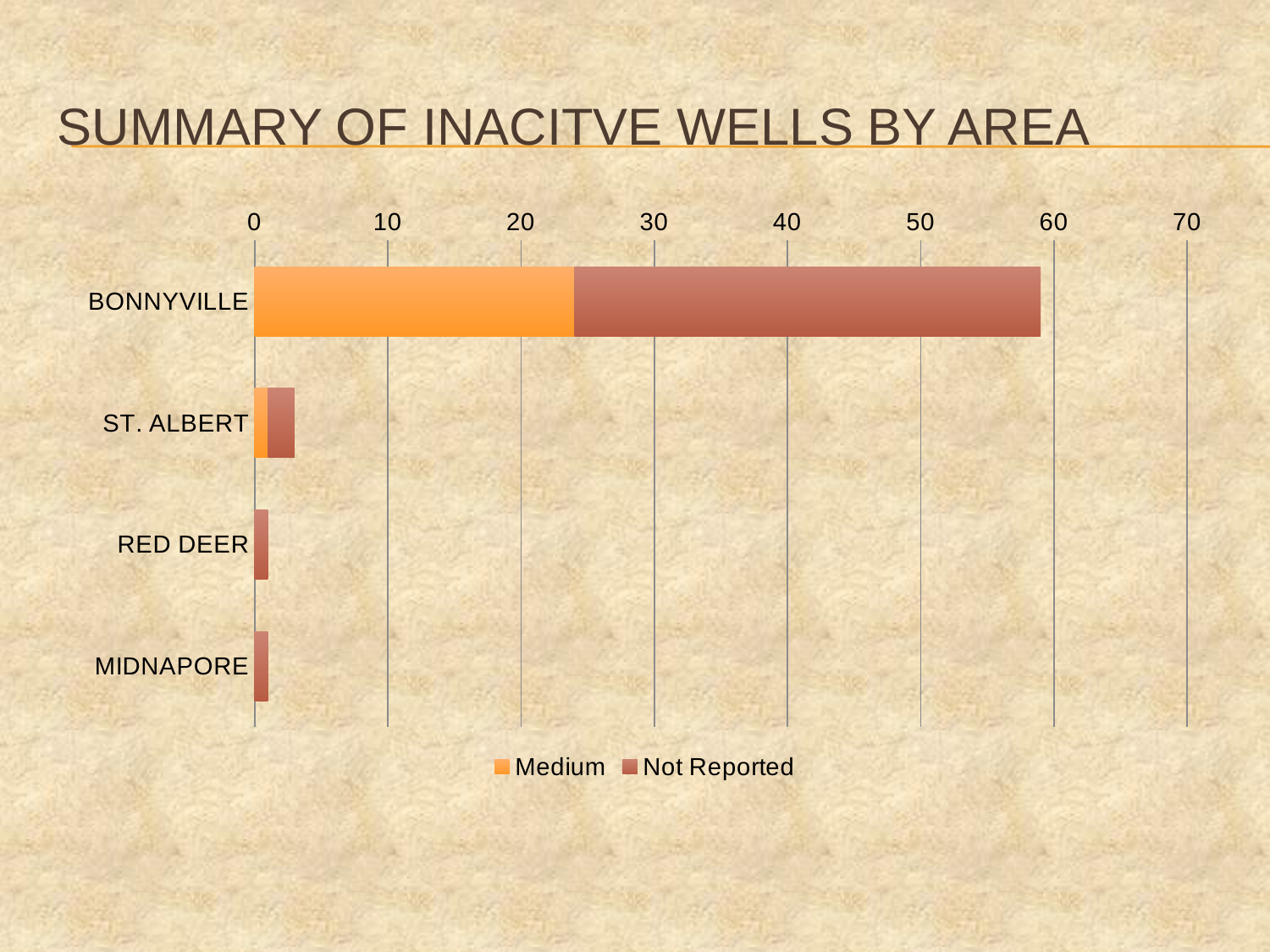

# Summary of Inacitve wells by Area

### Chart

| Category | Medium | Not Reported |
|---|---|---|
| BONNYVILLE | 24.0 | 35.0 |
| ST. ALBERT | 1.0 | 2.0 |
| RED DEER | None | 1.0 |
| MIDNAPORE | None | 1.0 |